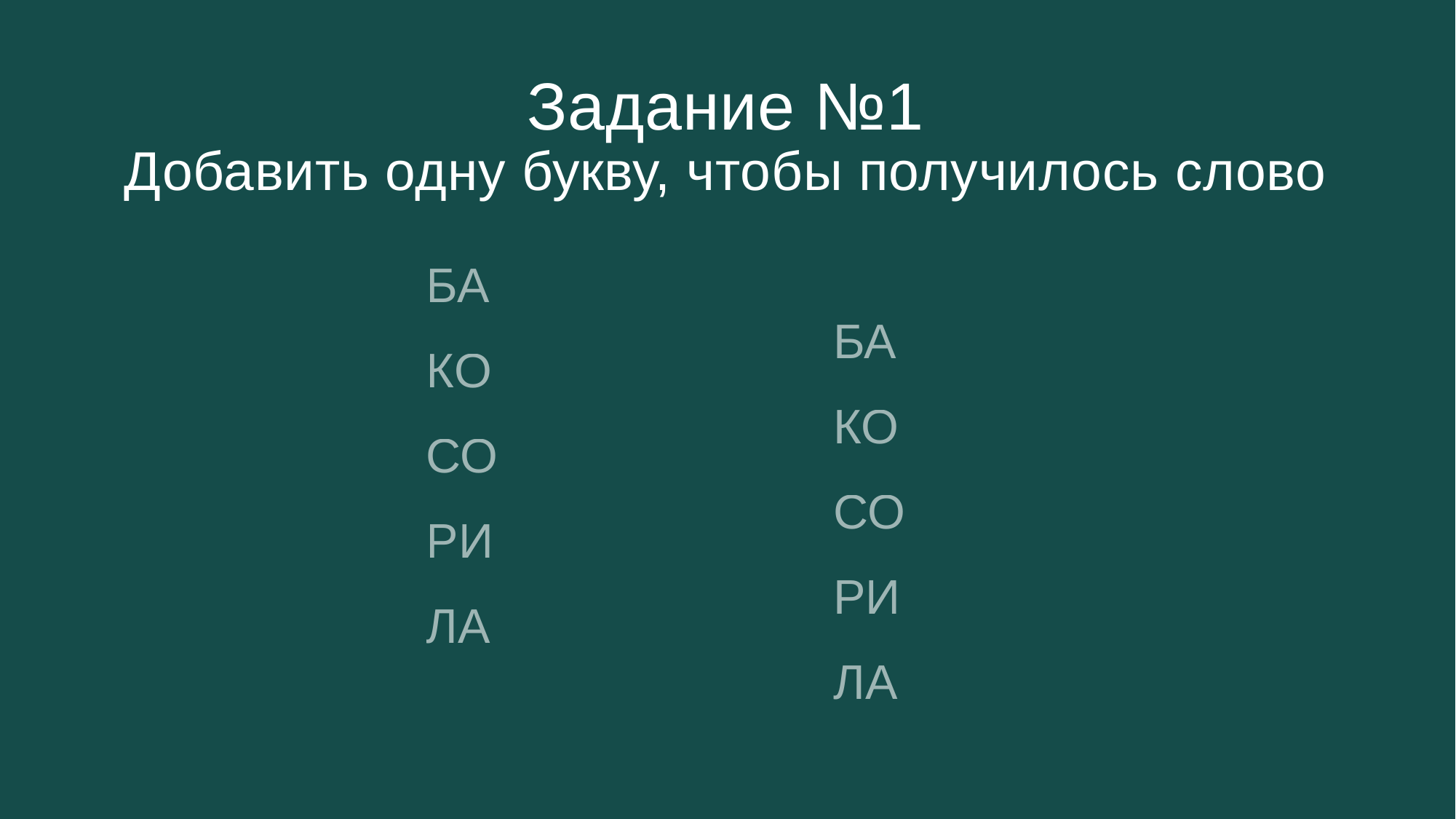

# Задание №1 Добавить одну букву, чтобы получилось слово
БА
КО
СО
РИ
ЛА
БА
КО
СО
РИ
ЛА